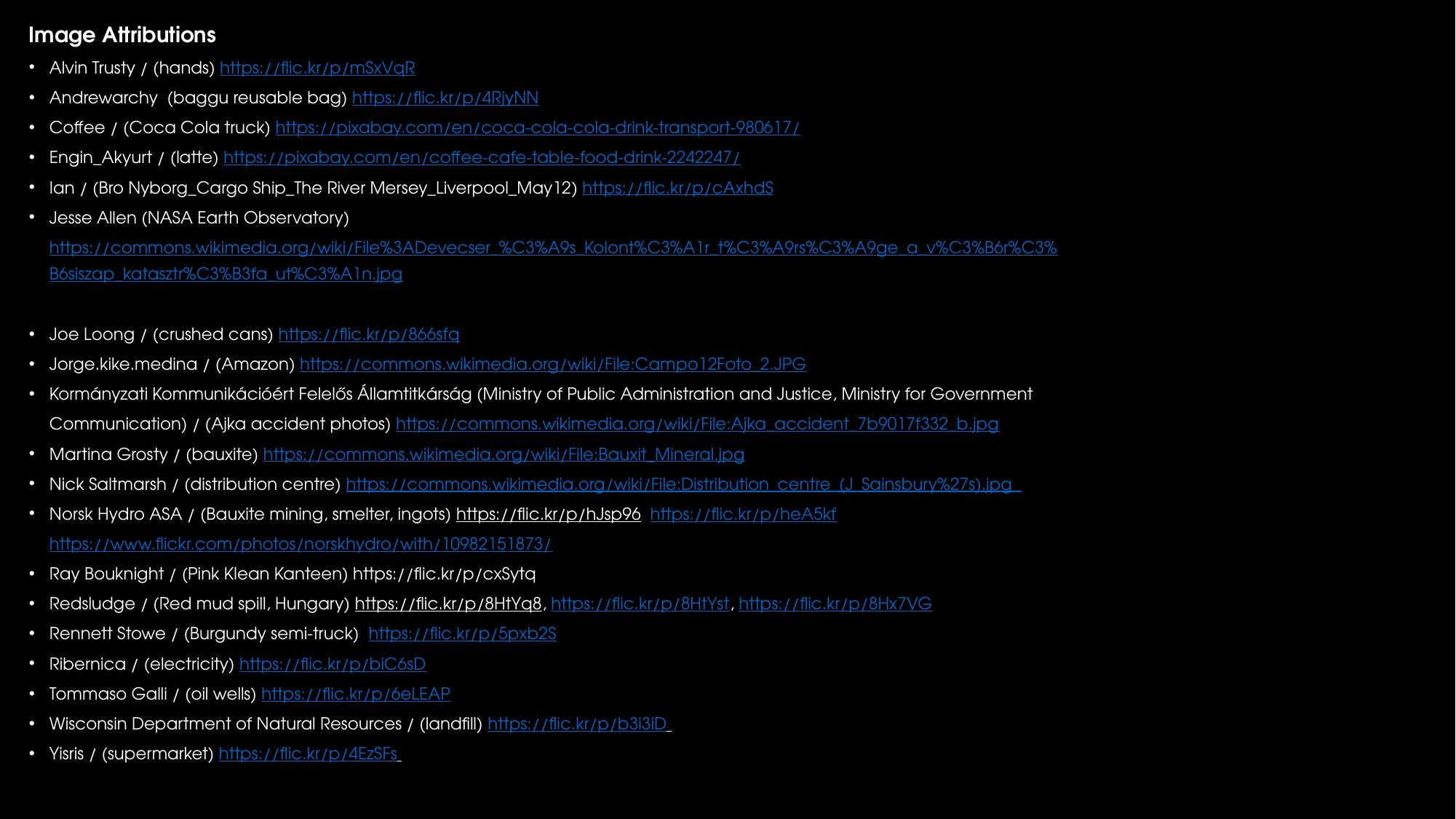

Image Attributions
Alvin Trusty / (hands) https://flic.kr/p/mSxVqR
Andrewarchy  (baggu reusable bag) https://flic.kr/p/4RjyNN
Coffee / (Coca Cola truck) https://pixabay.com/en/coca-cola-cola-drink-transport-980617/
Engin_Akyurt / (latte) https://pixabay.com/en/coffee-cafe-table-food-drink-2242247/
Ian / (Bro Nyborg_Cargo Ship_The River Mersey_Liverpool_May12) https://flic.kr/p/cAxhdS
Jesse Allen (NASA Earth Observatory) https://commons.wikimedia.org/wiki/File%3ADevecser_%C3%A9s_Kolont%C3%A1r_t%C3%A9rs%C3%A9ge_a_v%C3%B6r%C3%B6siszap_katasztr%C3%B3fa_ut%C3%A1n.jpg
Joe Loong / (crushed cans) https://flic.kr/p/866sfq
Jorge.kike.medina / (Amazon) https://commons.wikimedia.org/wiki/File:Campo12Foto_2.JPG
Kormányzati Kommunikációért Felelős Államtitkárság (Ministry of Public Administration and Justice, Ministry for Government Communication) / (Ajka accident photos) https://commons.wikimedia.org/wiki/File:Ajka_accident_7b9017f332_b.jpg
Martina Grosty / (bauxite) https://commons.wikimedia.org/wiki/File:Bauxit_Mineral.jpg
Nick Saltmarsh / (distribution centre) https://commons.wikimedia.org/wiki/File:Distribution_centre_(J_Sainsbury%27s).jpg
Norsk Hydro ASA / (Bauxite mining, smelter, ingots) https://flic.kr/p/hJsp96  https://flic.kr/p/heA5kf https://www.flickr.com/photos/norskhydro/with/10982151873/
Ray Bouknight / (Pink Klean Kanteen) https://flic.kr/p/cxSytq
Redsludge / (Red mud spill, Hungary) https://flic.kr/p/8HtYq8, https://flic.kr/p/8HtYst, https://flic.kr/p/8Hx7VG
Rennett Stowe / (Burgundy semi-truck)  https://flic.kr/p/5pxb2S
Ribernica / (electricity) https://flic.kr/p/biC6sD
Tommaso Galli / (oil wells) https://flic.kr/p/6eLEAP
Wisconsin Department of Natural Resources / (landfill) https://flic.kr/p/b3i3iD
Yisris / (supermarket) https://flic.kr/p/4EzSFs